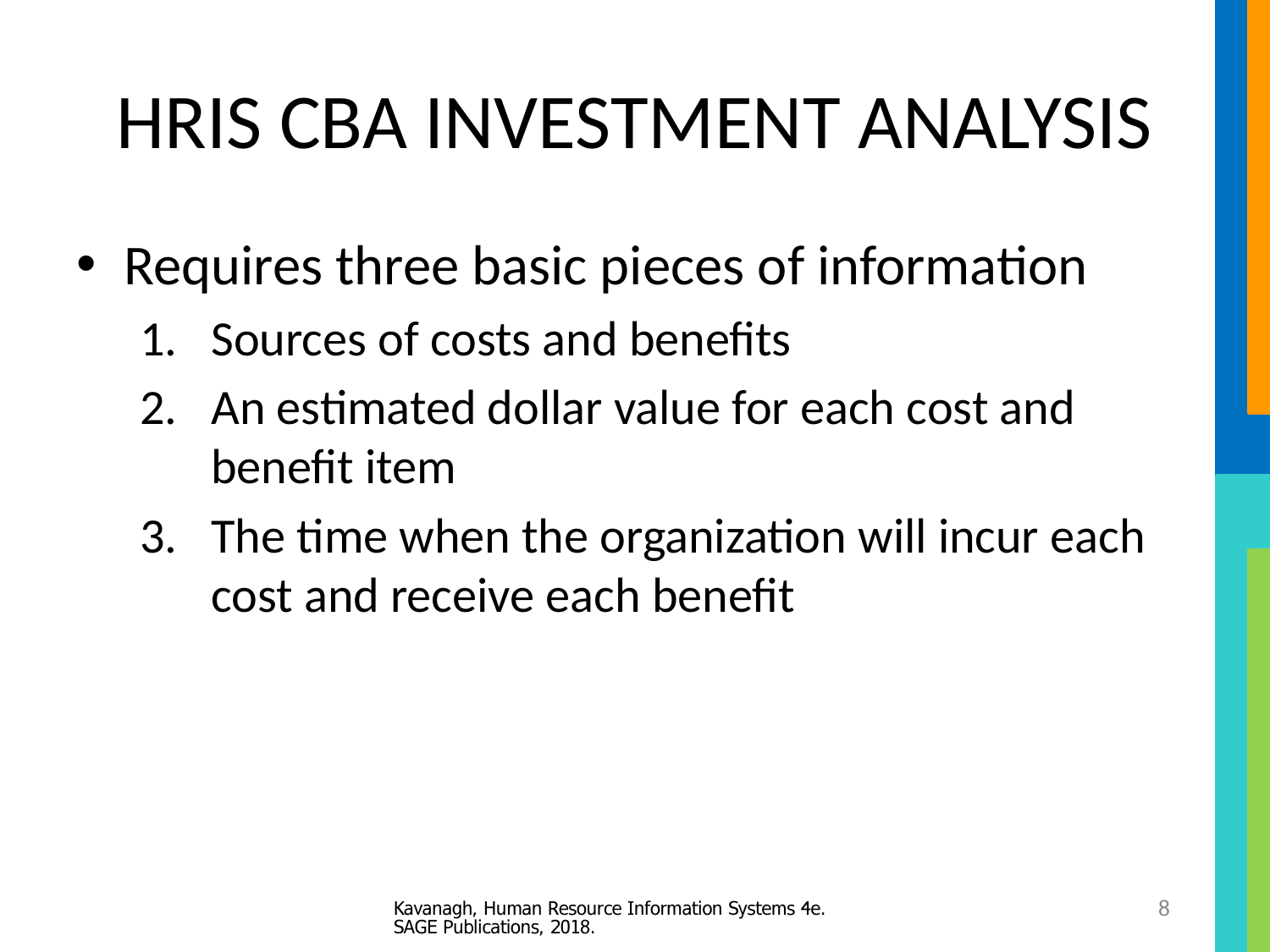

# HRIS CBA INVESTMENT ANALYSIS
Requires three basic pieces of information
Sources of costs and benefits
An estimated dollar value for each cost and benefit item
The time when the organization will incur each cost and receive each benefit

Kavanagh, Human Resource Information Systems 4e. SAGE Publications, 2018.
8